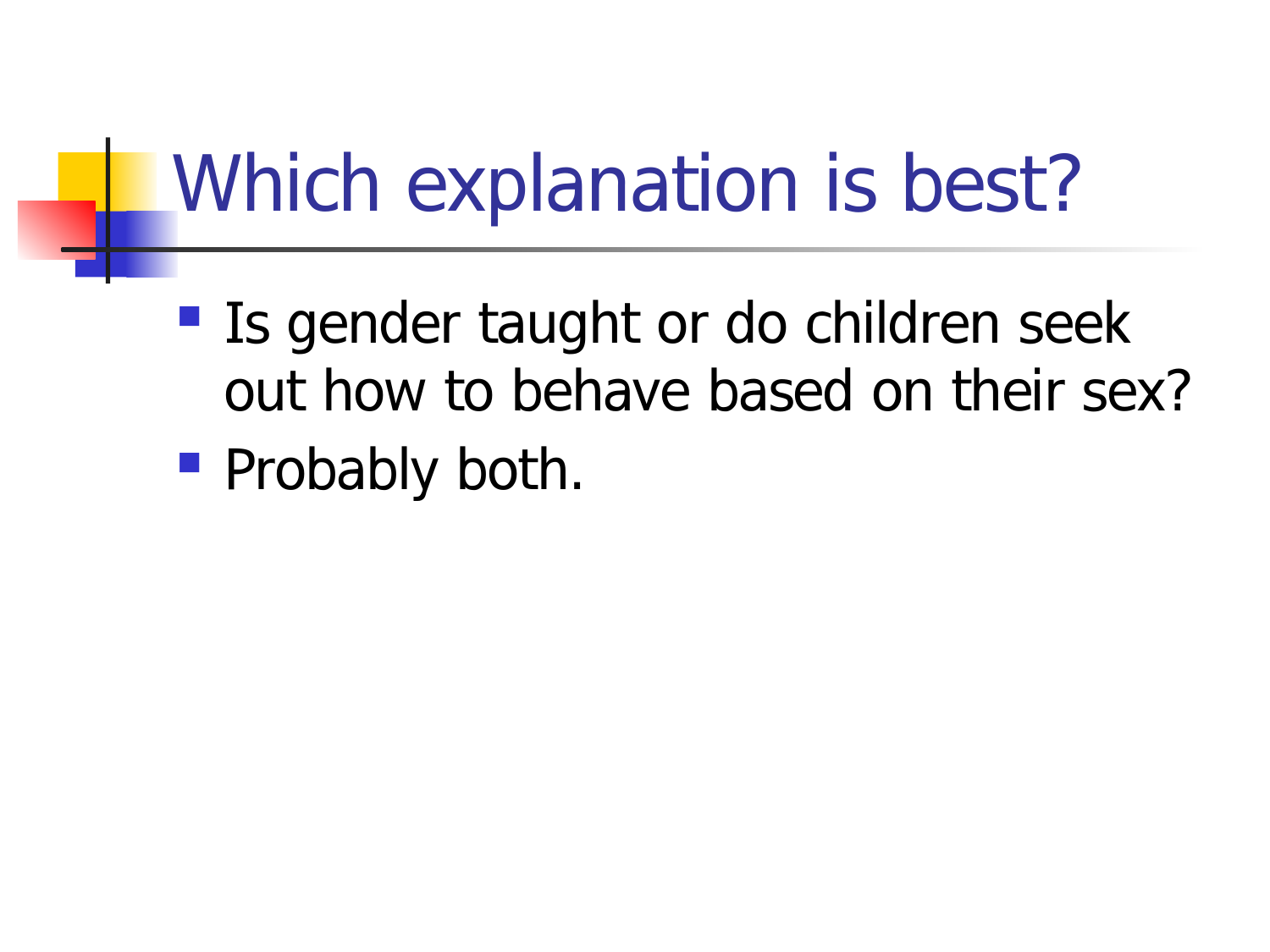

# Which explanation is best?
Is gender taught or do children seek out how to behave based on their sex?
Probably both.